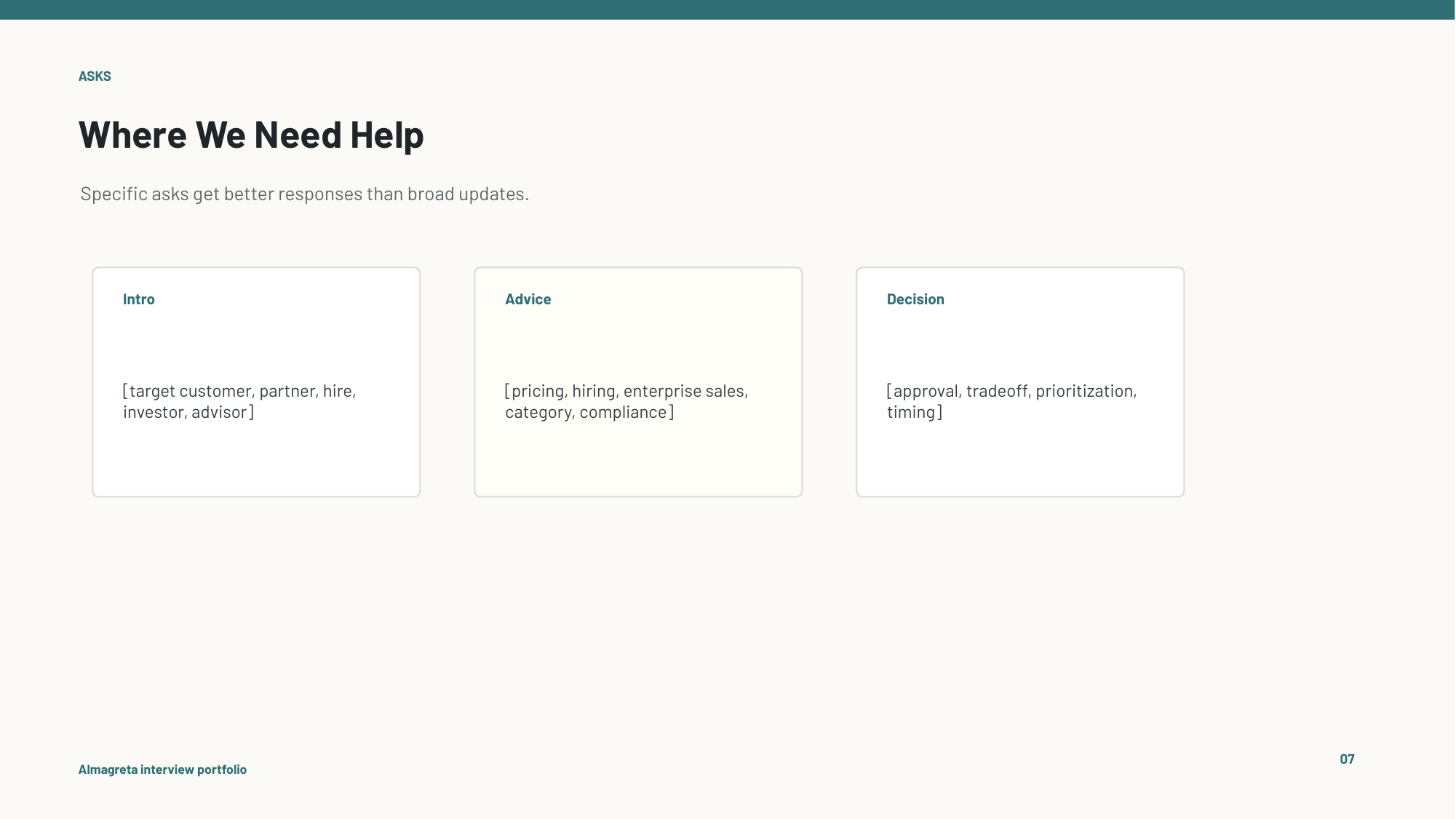

ASKS
Where We Need Help
Specific asks get better responses than broad updates.

Intro
Advice
Decision
[target customer, partner, hire, investor, advisor]
[pricing, hiring, enterprise sales, category, compliance]
[approval, tradeoff, prioritization, timing]
07
Almagreta interview portfolio